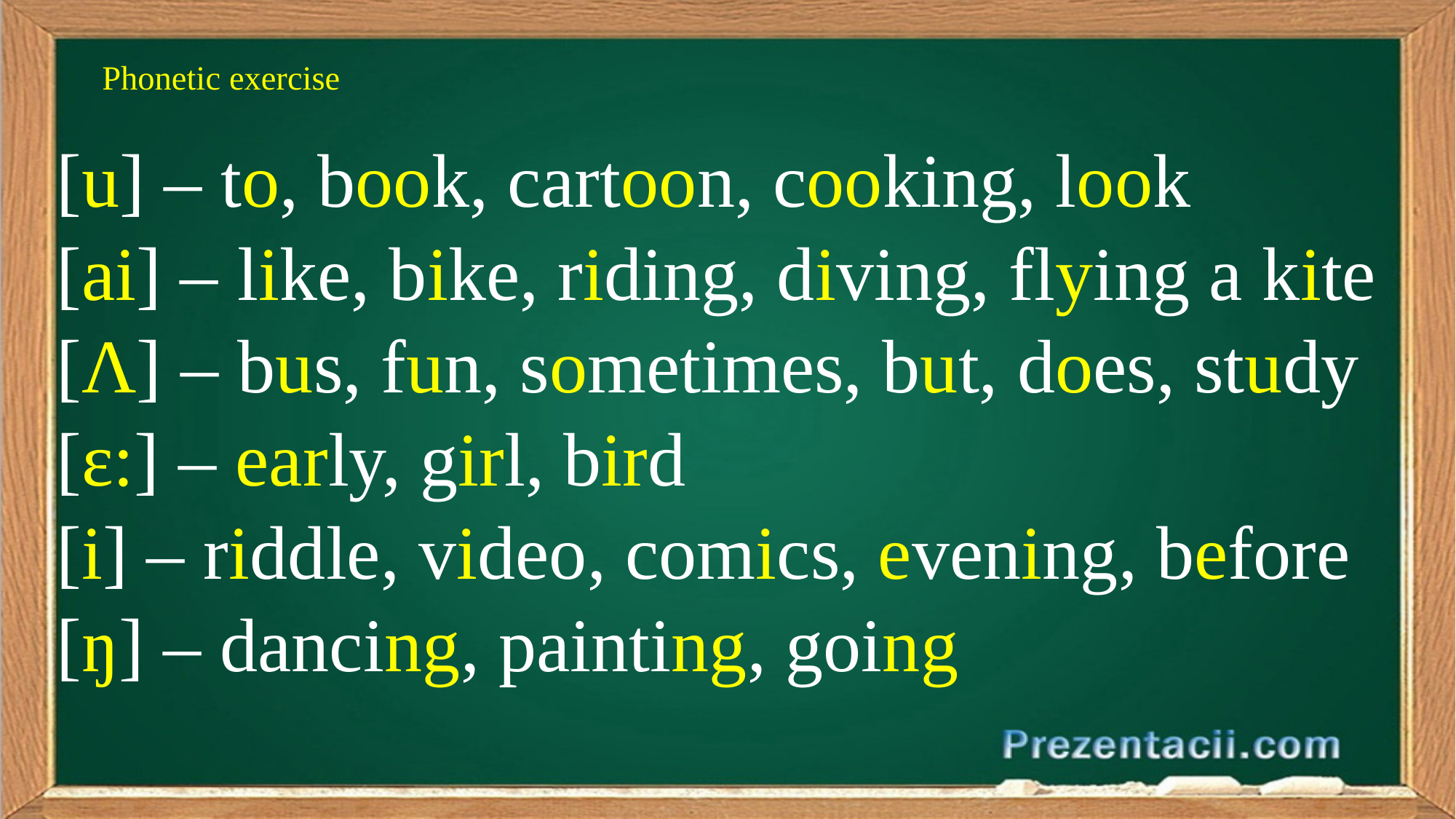

# Phonetic exercise
[u] – to, book, cartoon, cooking, look
[ai] – like, bike, riding, diving, flying a kite
[Λ] – bus, fun, sometimes, but, does, study
[ε:] – early, girl, bird
[i] – riddle, video, comics, evening, before
[ŋ] – dancing, painting, going